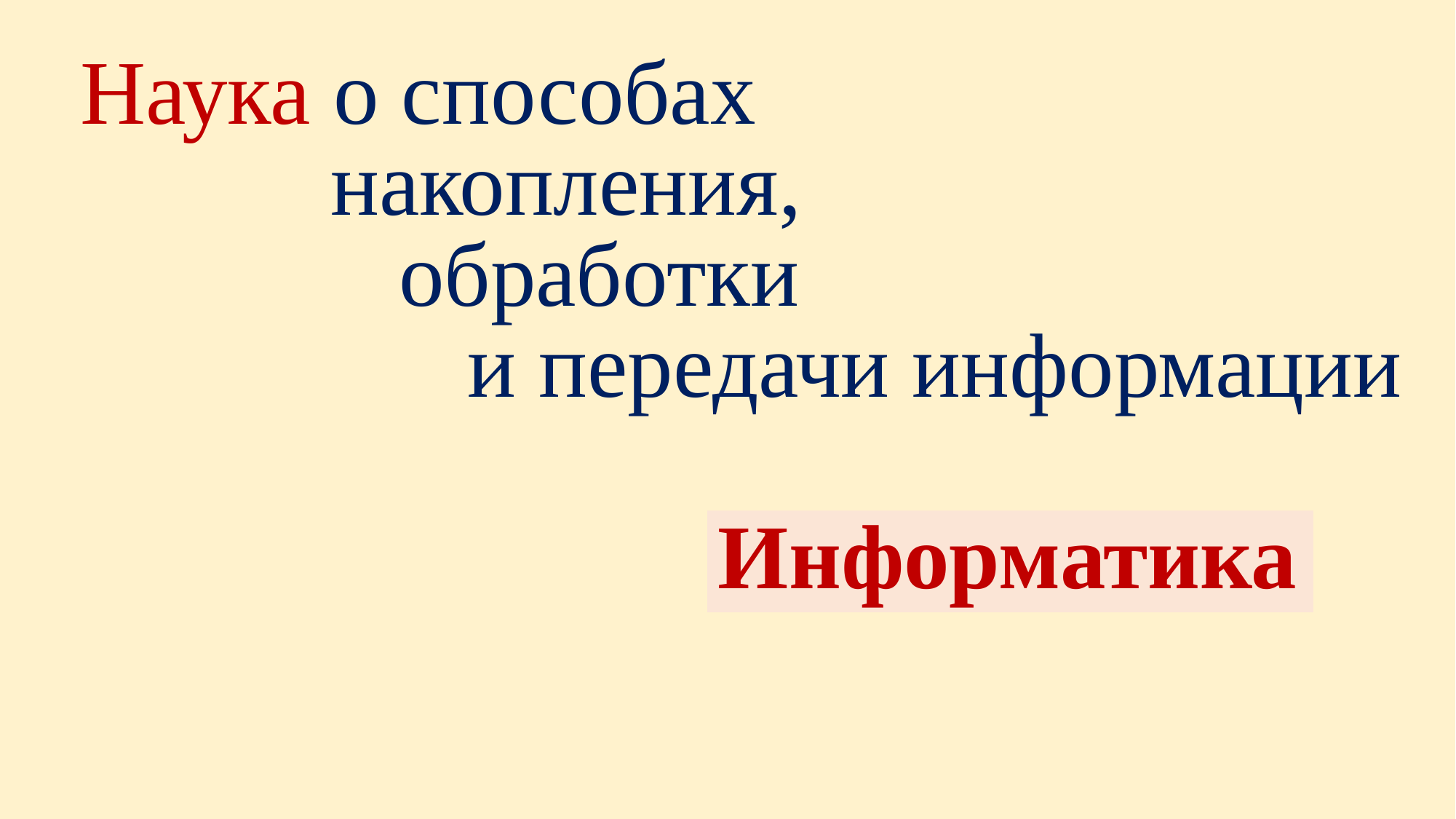

Наука о способах
           накопления,
              обработки
                 и передачи информации
Информатика